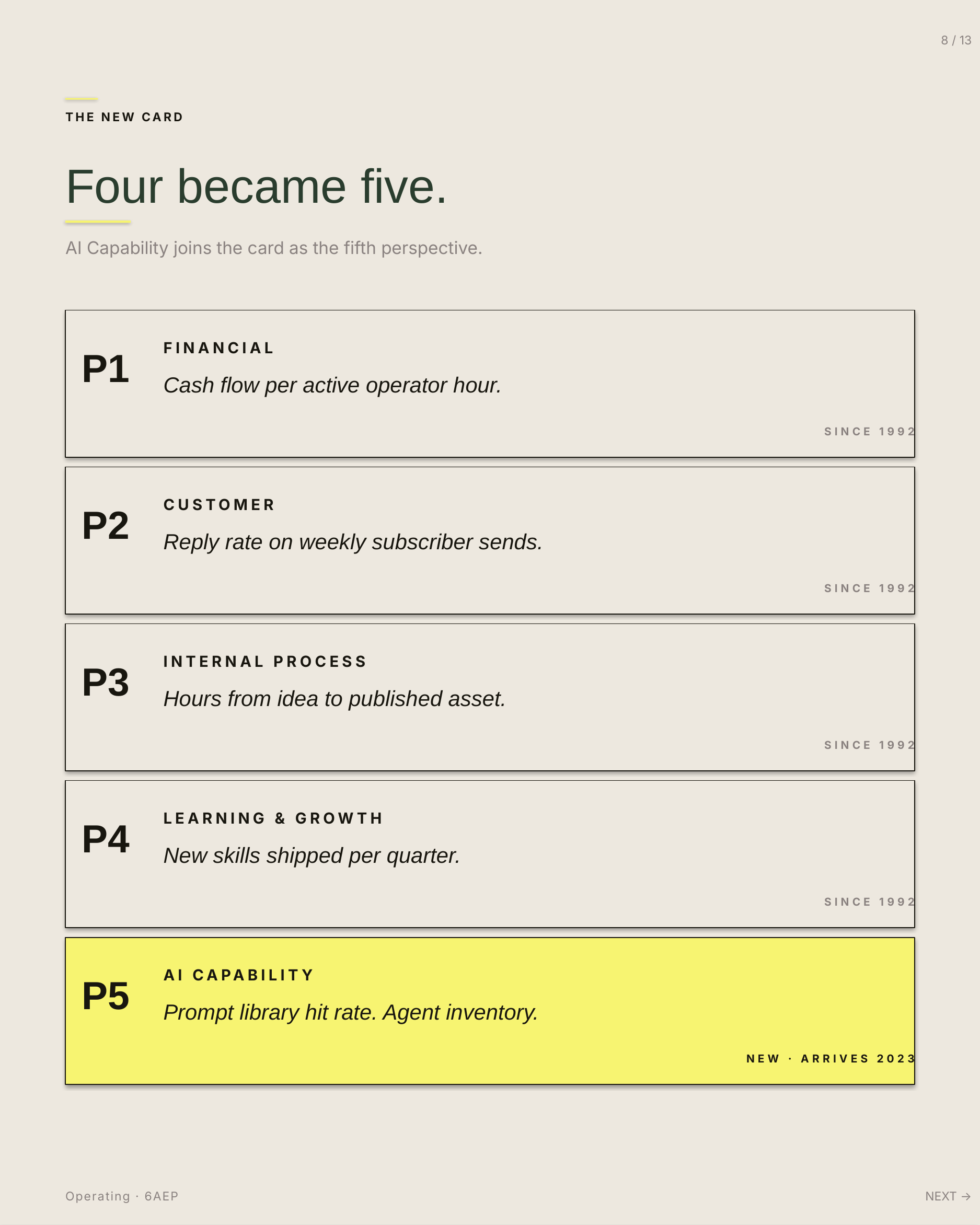

8 / 13

THE NEW CARD
Four became five.

AI Capability joins the card as the fifth perspective.

FINANCIAL
P1
Cash flow per active operator hour.
SINCE 1992

CUSTOMER
P2
Reply rate on weekly subscriber sends.
SINCE 1992

INTERNAL PROCESS
P3
Hours from idea to published asset.
SINCE 1992

LEARNING & GROWTH
P4
New skills shipped per quarter.
SINCE 1992

AI CAPABILITY
P5
Prompt library hit rate. Agent inventory.
NEW · ARRIVES 2023
Operating · 6AEP
NEXT →